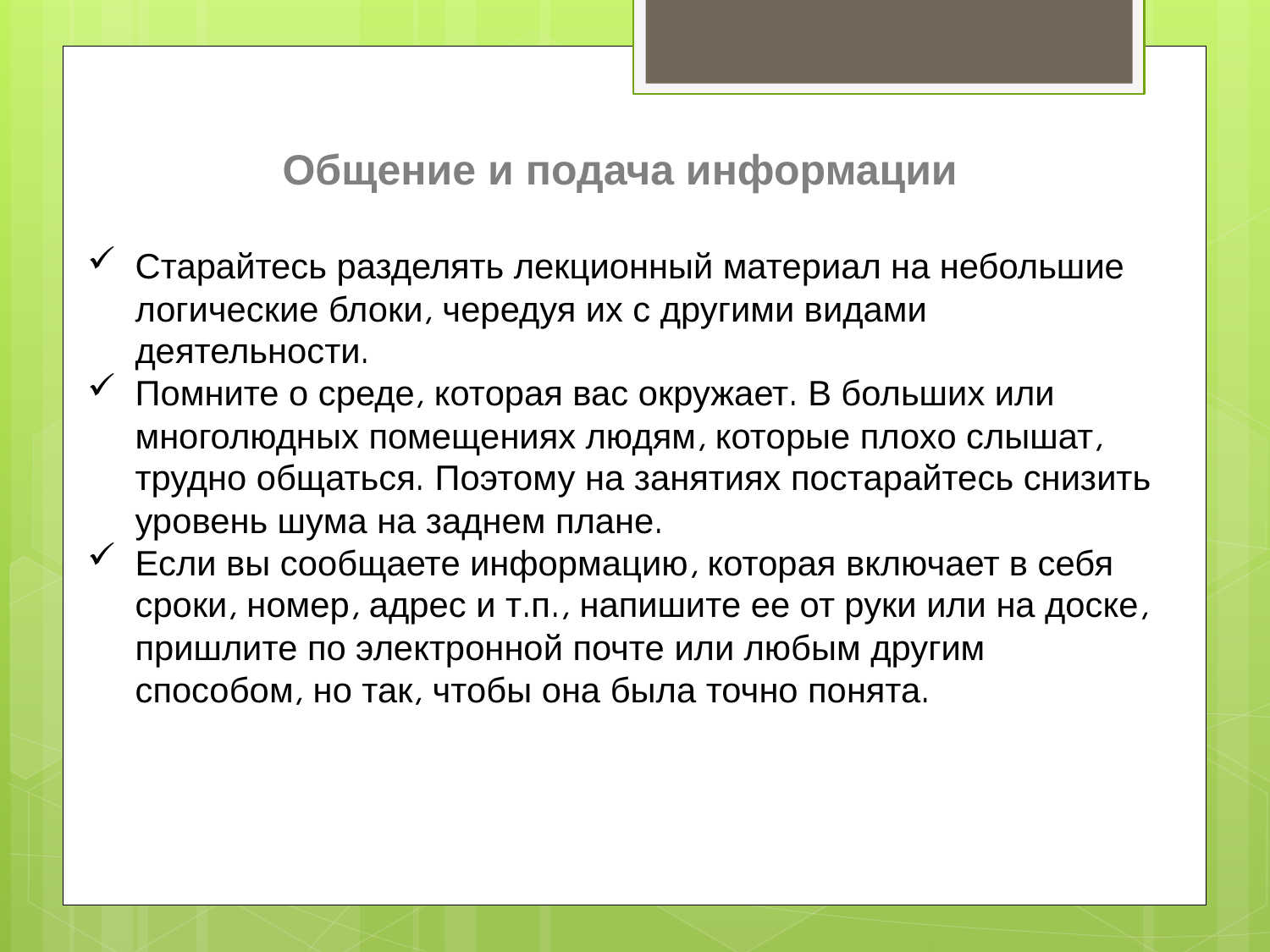

Общение и подача информации

Старайтесь разделять лекционный материал на небольшие логические блоки, чередуя их с другими видами деятельности.
Помните о среде, которая вас окружает. В больших или многолюдных помещениях людям, которые плохо слышат, трудно общаться. Поэтому на занятиях постарайтесь снизить уровень шума на заднем плане.
Если вы сообщаете информацию, которая включает в себя сроки, номер, адрес и т.п., напишите ее от руки или на доске, пришлите по электронной почте или любым другим способом, но так, чтобы она была точно понята.